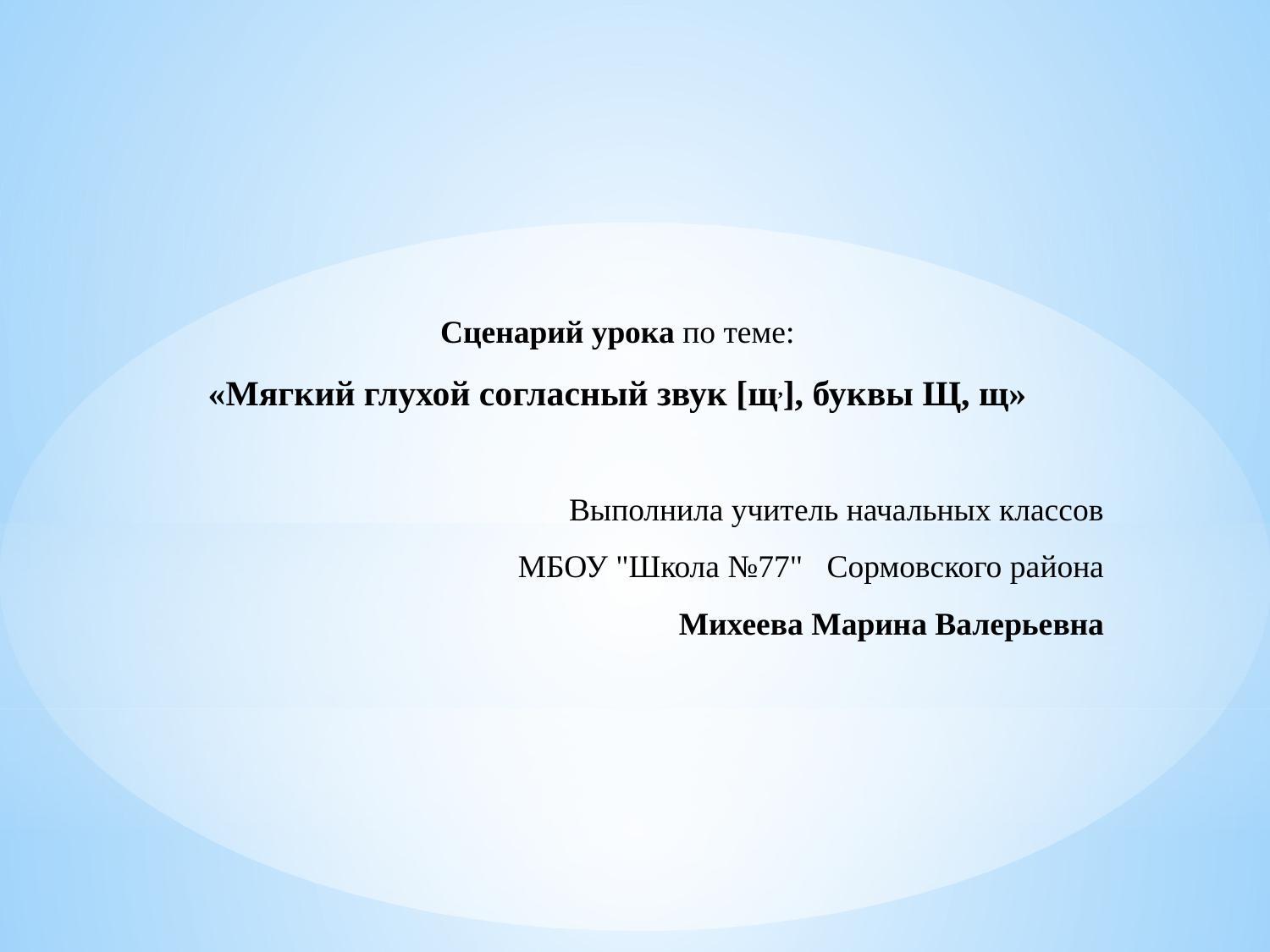

Сценарий урока по теме:
«Мягкий глухой согласный звук [щ,], буквы Щ, щ»

Выполнила учитель начальных классов
МБОУ "Школа №77"   Сормовского района
   Михеева Марина Валерьевна